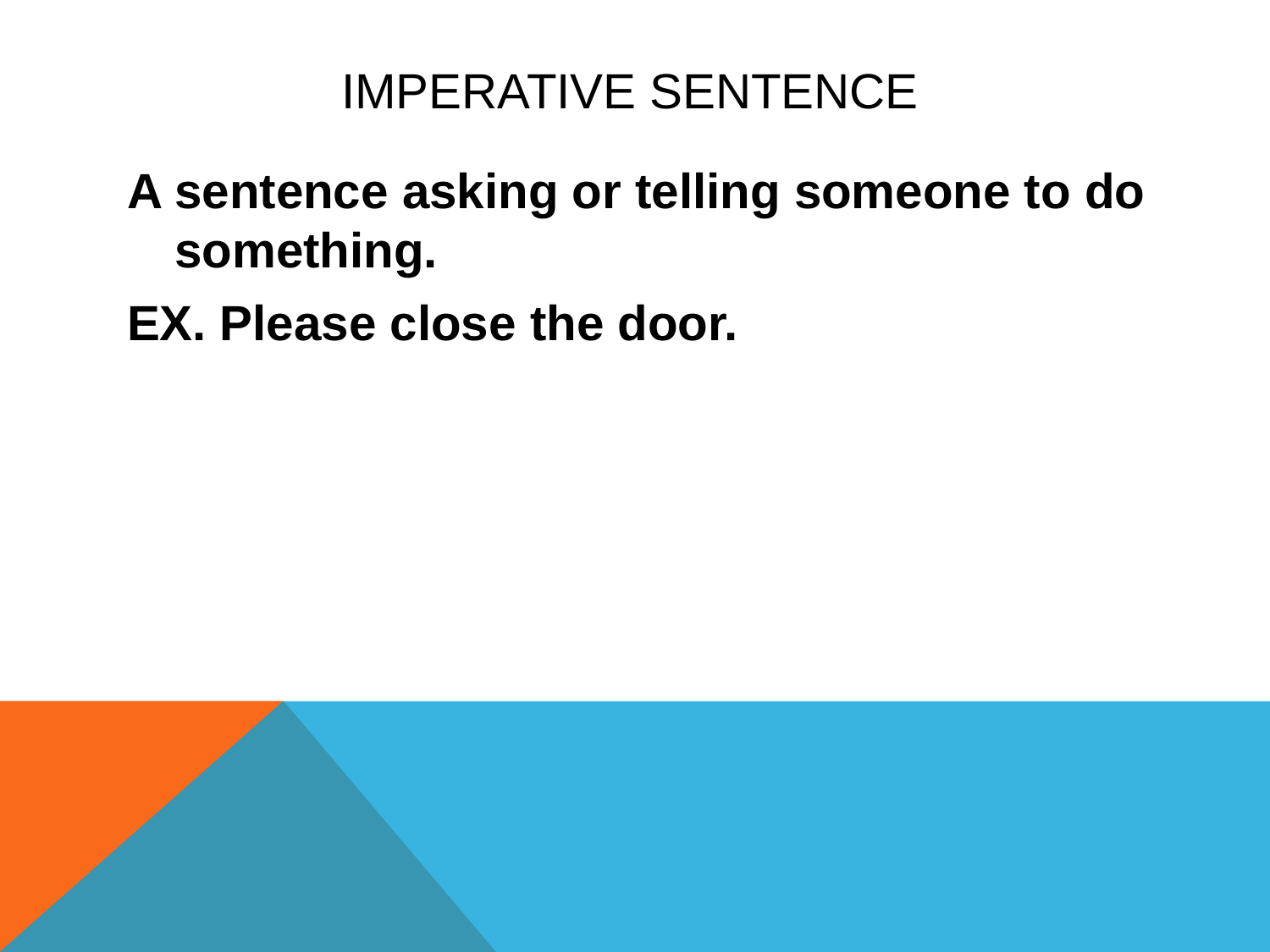

# Imperative sentence
A sentence asking or telling someone to do something.
EX. Please close the door.